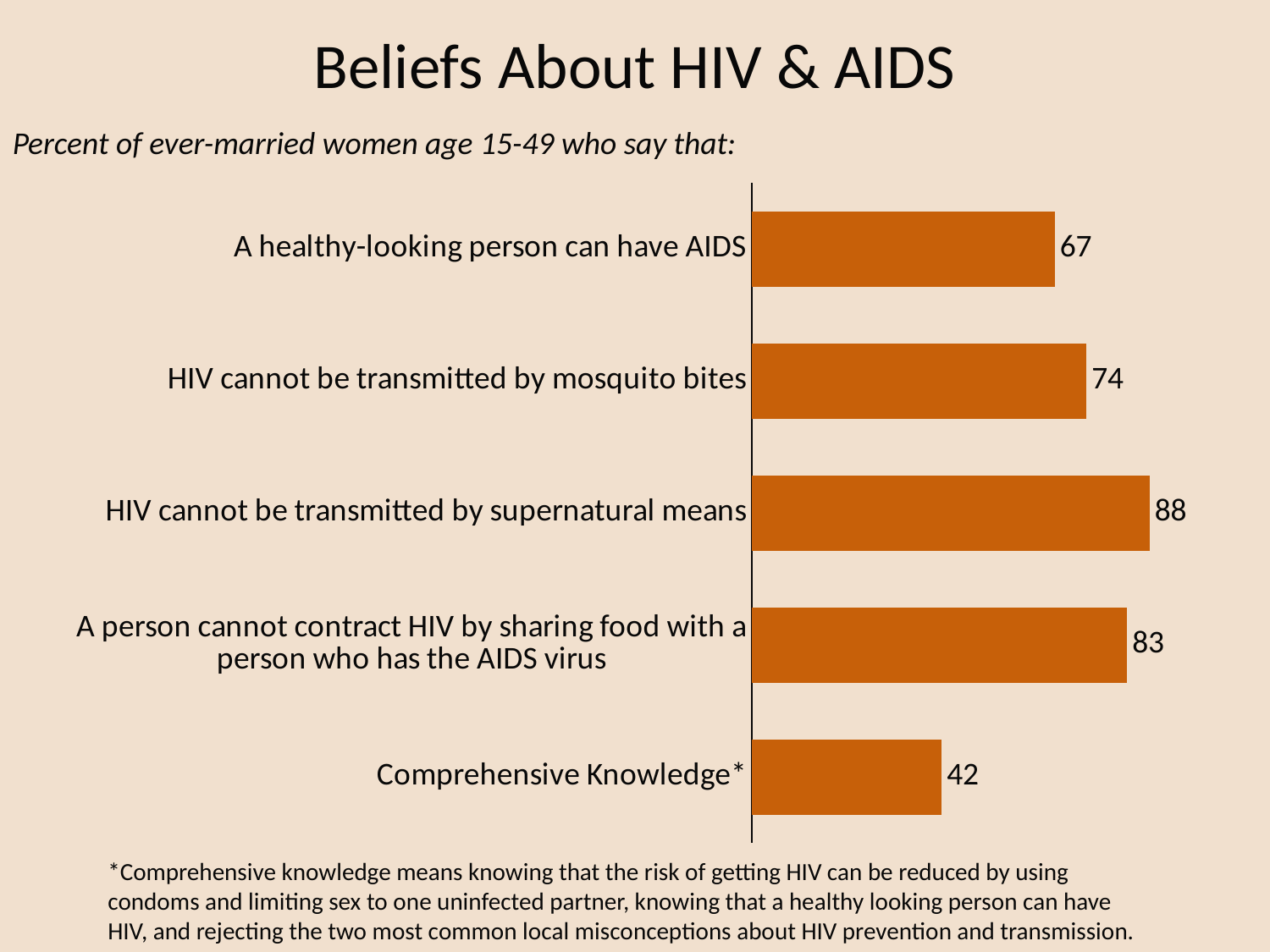

# Beliefs About HIV & AIDS
Percent of ever-married women age 15-49 who say that:

### Chart

| Category | Women  |
|---|---|
| Comprehensive Knowledge* | 42.0 |
| A person cannot contract HIV by sharing food with a person who has the AIDS virus | 83.0 |
| HIV cannot be transmitted by supernatural means | 88.0 |
| HIV cannot be transmitted by mosquito bites | 74.0 |
| A healthy-looking person can have AIDS | 67.0 |
*Comprehensive knowledge means knowing that the risk of getting HIV can be reduced by using condoms and limiting sex to one uninfected partner, knowing that a healthy looking person can have HIV, and rejecting the two most common local misconceptions about HIV prevention and transmission.